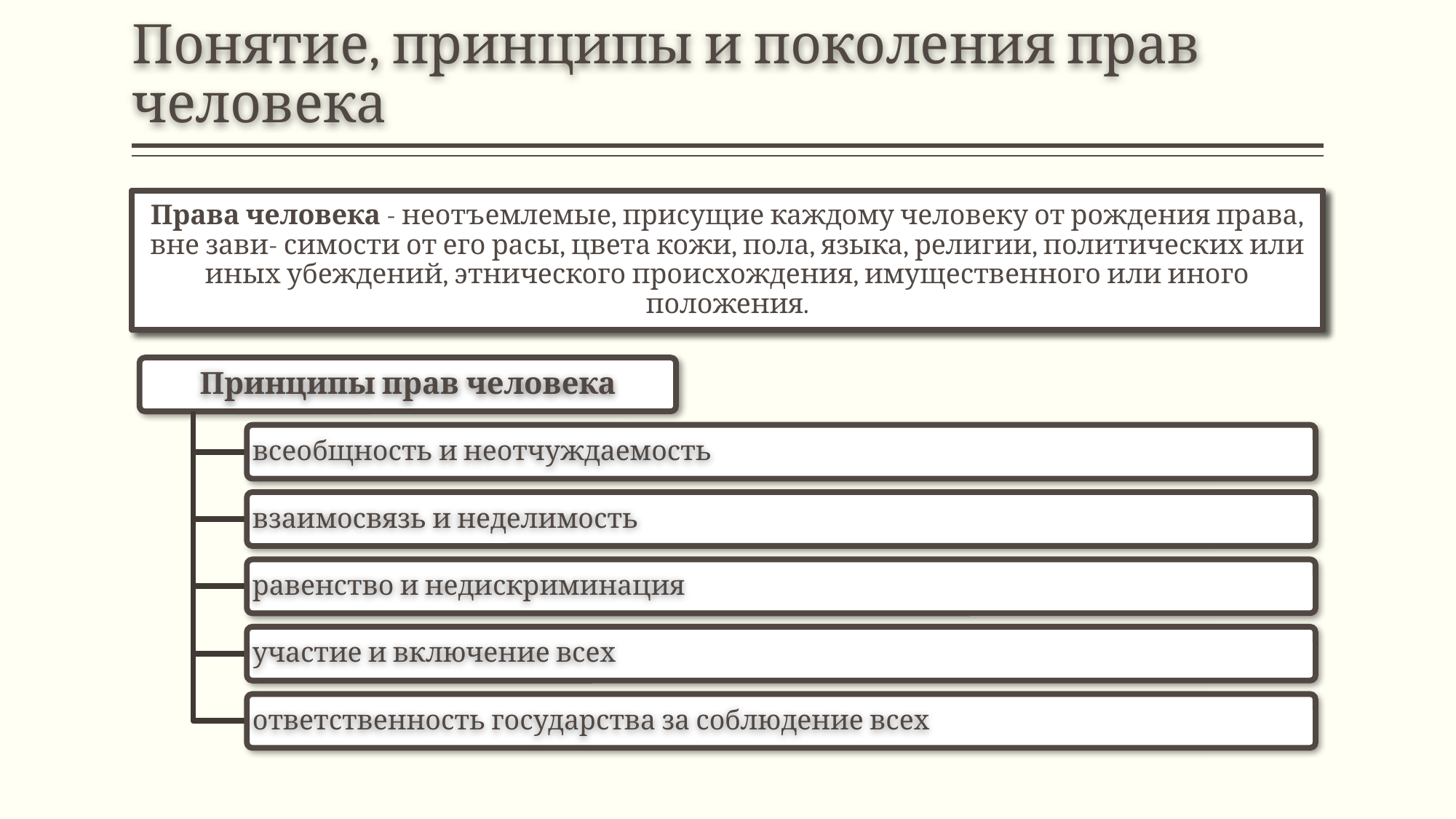

# Понятие, принципы и поколения прав человека

Права человека - неотъемлемые, присущие каждому человеку от рождения права, вне зави- симости от его расы, цвета кожи, пола, языка, религии, политических или иных убеждений, этнического происхождения, имущественного или иного положения.

Принципы прав человека

всеобщность и неотчуждаемость

взаимосвязь и неделимость

равенство и недискриминация

участие и включение всех

ответственность государства за соблюдение всех